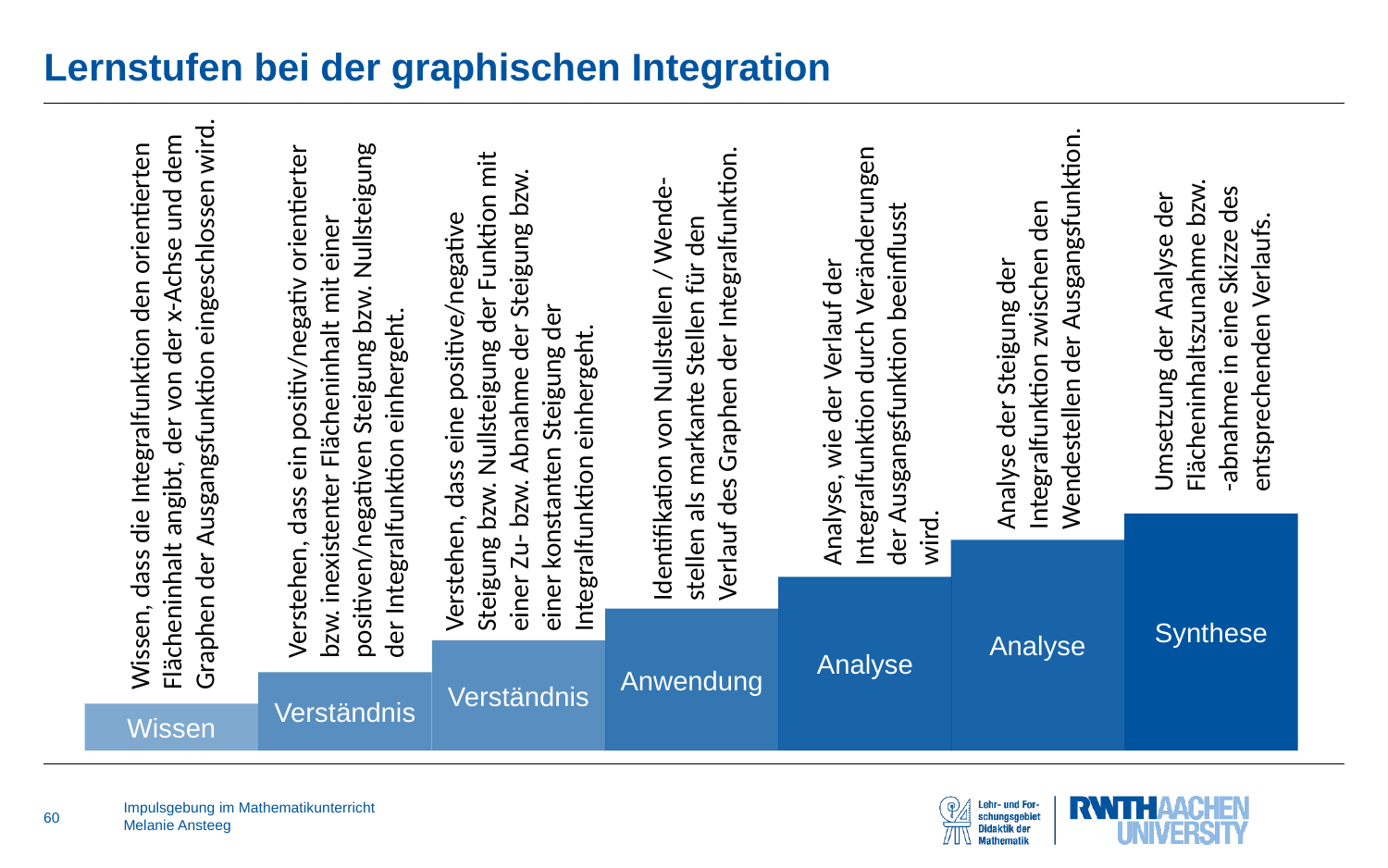

# Lernstufen bei der graphischen Integration
Umsetzung der Analyse der Flächeninhaltszunahme bzw.
-abnahme in eine Skizze des
entsprechenden Verlaufs.
Analyse der Steigung der Integralfunktion zwischen den Wendestellen der Ausgangsfunktion.
Verstehen, dass eine positive/negative Steigung bzw. Nullsteigung der Funktion mit einer Zu- bzw. Abnahme der Steigung bzw. einer konstanten Steigung der Integralfunktion einhergeht.
Analyse, wie der Verlauf der Integralfunktion durch Veränderungen der Ausgangsfunktion beeinflusst wird.
Identifikation von Nullstellen / Wende-stellen als markante Stellen für den Verlauf des Graphen der Integralfunktion.
Verstehen, dass ein positiv/negativ orientierter bzw. inexistenter Flächeninhalt mit einer positiven/negativen Steigung bzw. Nullsteigung der Integralfunktion einhergeht.
Wissen, dass die Integralfunktion den orientierten Flächeninhalt angibt, der von der x-Achse und dem Graphen der Ausgangsfunktion eingeschlossen wird.
Synthese
Analyse
Analyse
Anwendung
Verständnis
Verständnis
Wissen